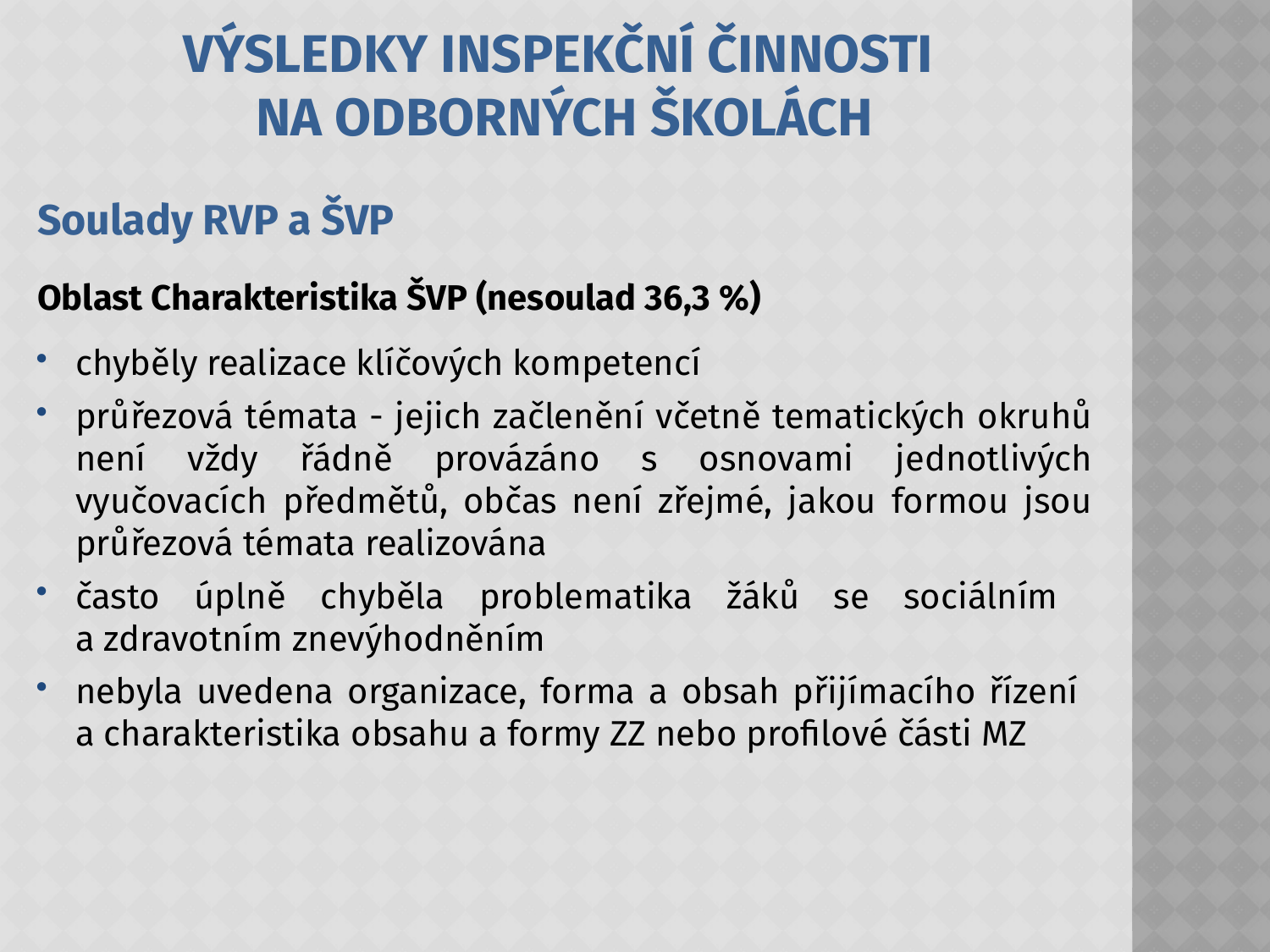

# Výsledky inspekční činnosti na odborných školách
Soulady RVP a ŠVP

Oblast Charakteristika ŠVP (nesoulad 36,3 %)

chyběly realizace klíčových kompetencí
průřezová témata - jejich začlenění včetně tematických okruhů není vždy řádně provázáno s osnovami jednotlivých vyučovacích předmětů, občas není zřejmé, jakou formou jsou průřezová témata realizována
často úplně chyběla problematika žáků se sociálním
a zdravotním znevýhodněním
nebyla uvedena organizace, forma a obsah přijímacího řízení
a charakteristika obsahu a formy ZZ nebo profilové části MZ